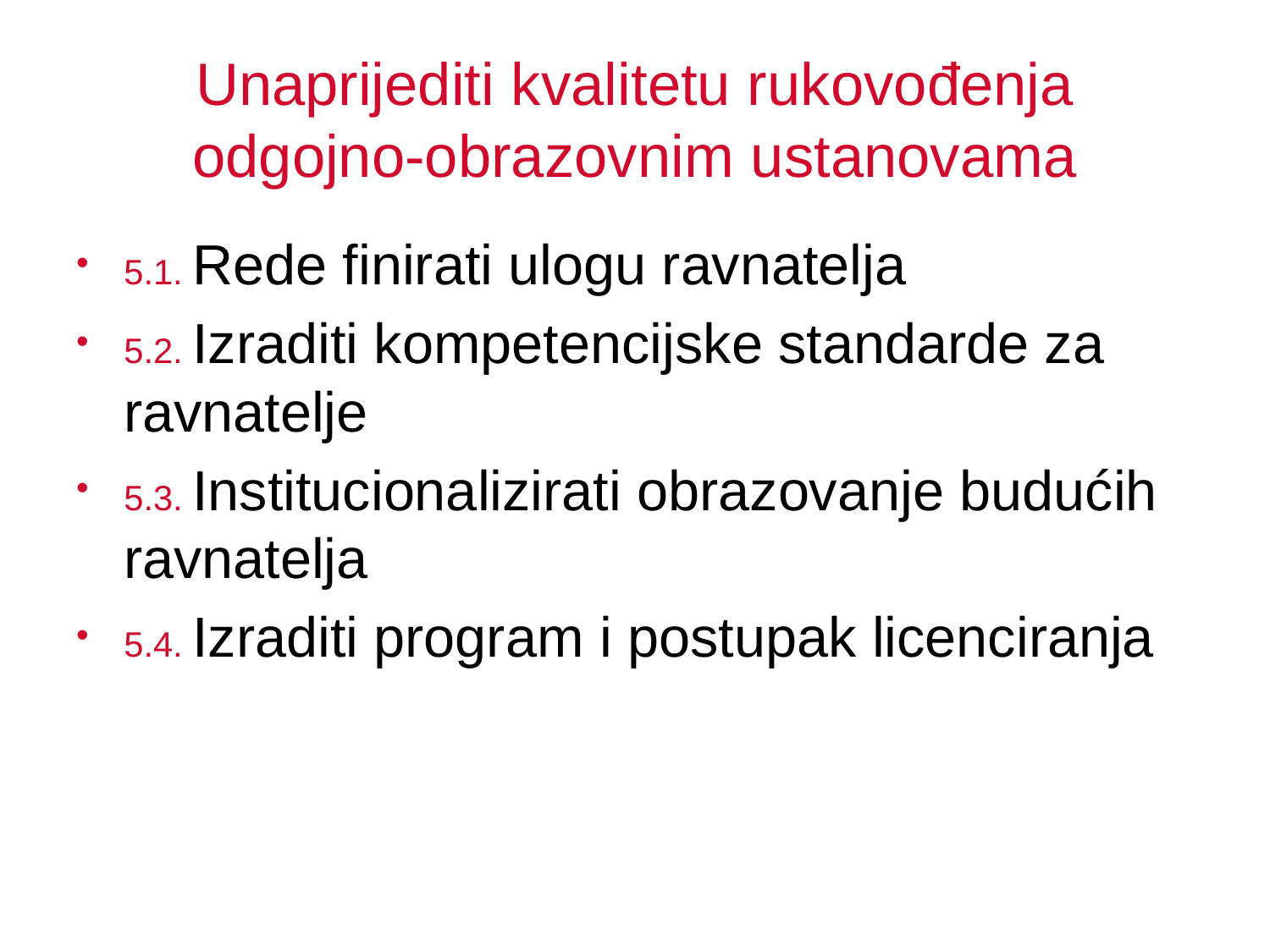

# Unaprijediti kvalitetu rukovođenja odgojno-obrazovnim ustanovama
5.1. Rede finirati ulogu ravnatelja
5.2. Izraditi kompetencijske standarde za ravnatelje
5.3. Institucionalizirati obrazovanje budućih ravnatelja
5.4. Izraditi program i postupak licenciranja